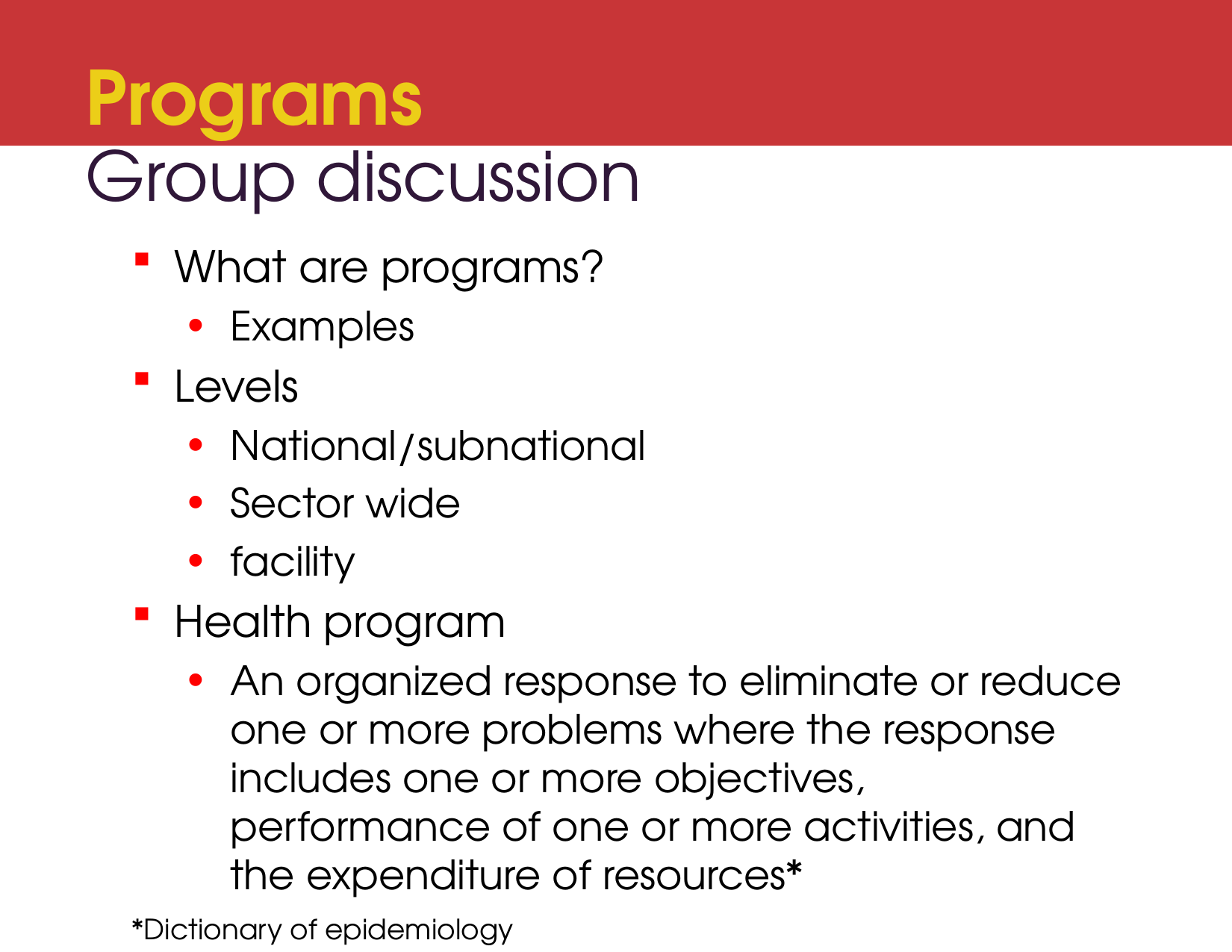

# Programs
Group discussion
What are programs?
Examples
Levels
National/subnational
Sector wide
facility
Health program
An organized response to eliminate or reduce one or more problems where the response includes one or more objectives, performance of one or more activities, and the expenditure of resources*
*Dictionary of epidemiology